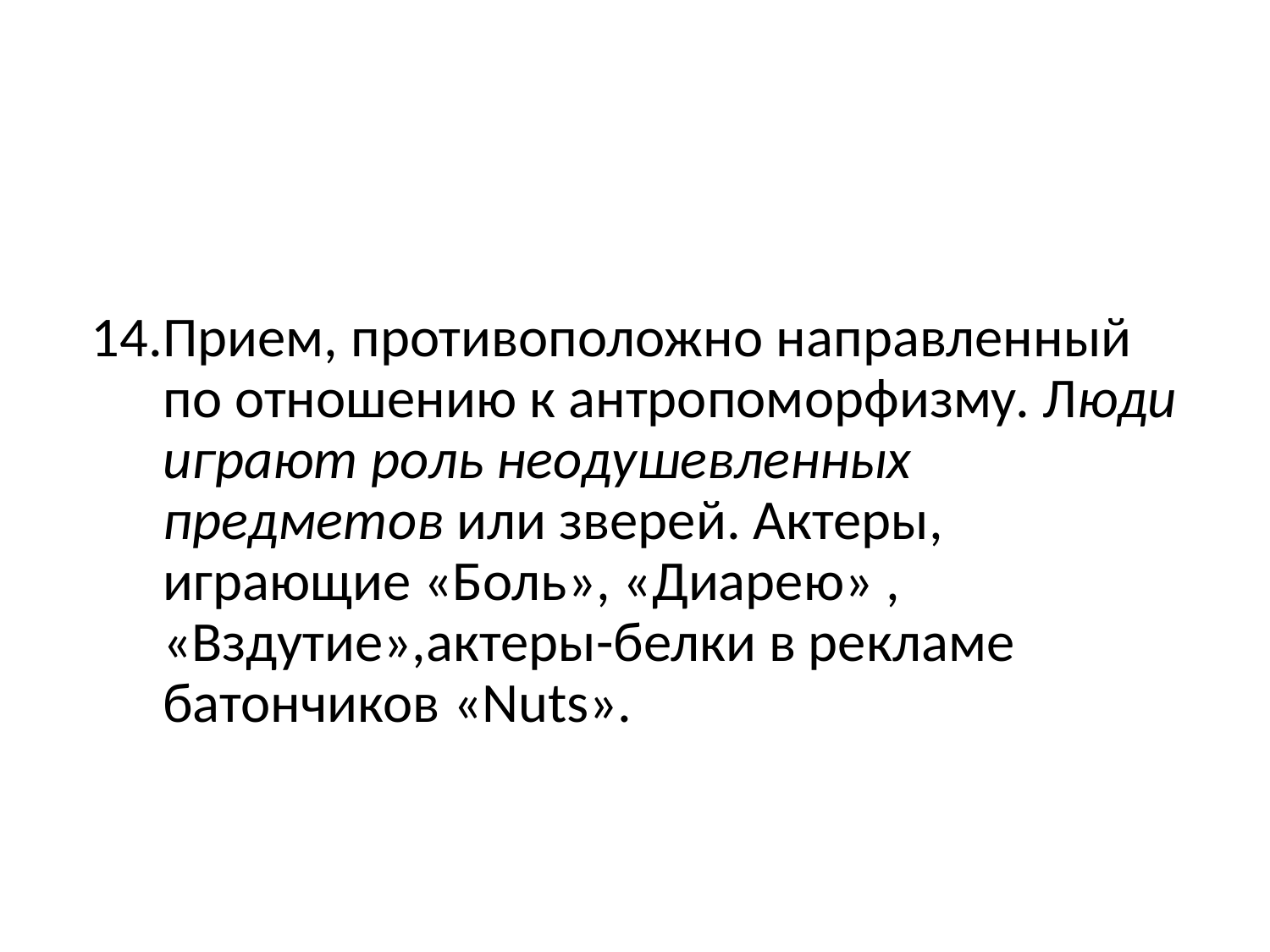

Прием, противоположно направленный по отношению к антропоморфизму. Люди играют роль неодушевленных предметов или зверей. Актеры, играющие «Боль», «Диарею» , «Вздутие»,актеры-белки в рекламе батончиков «Nuts».